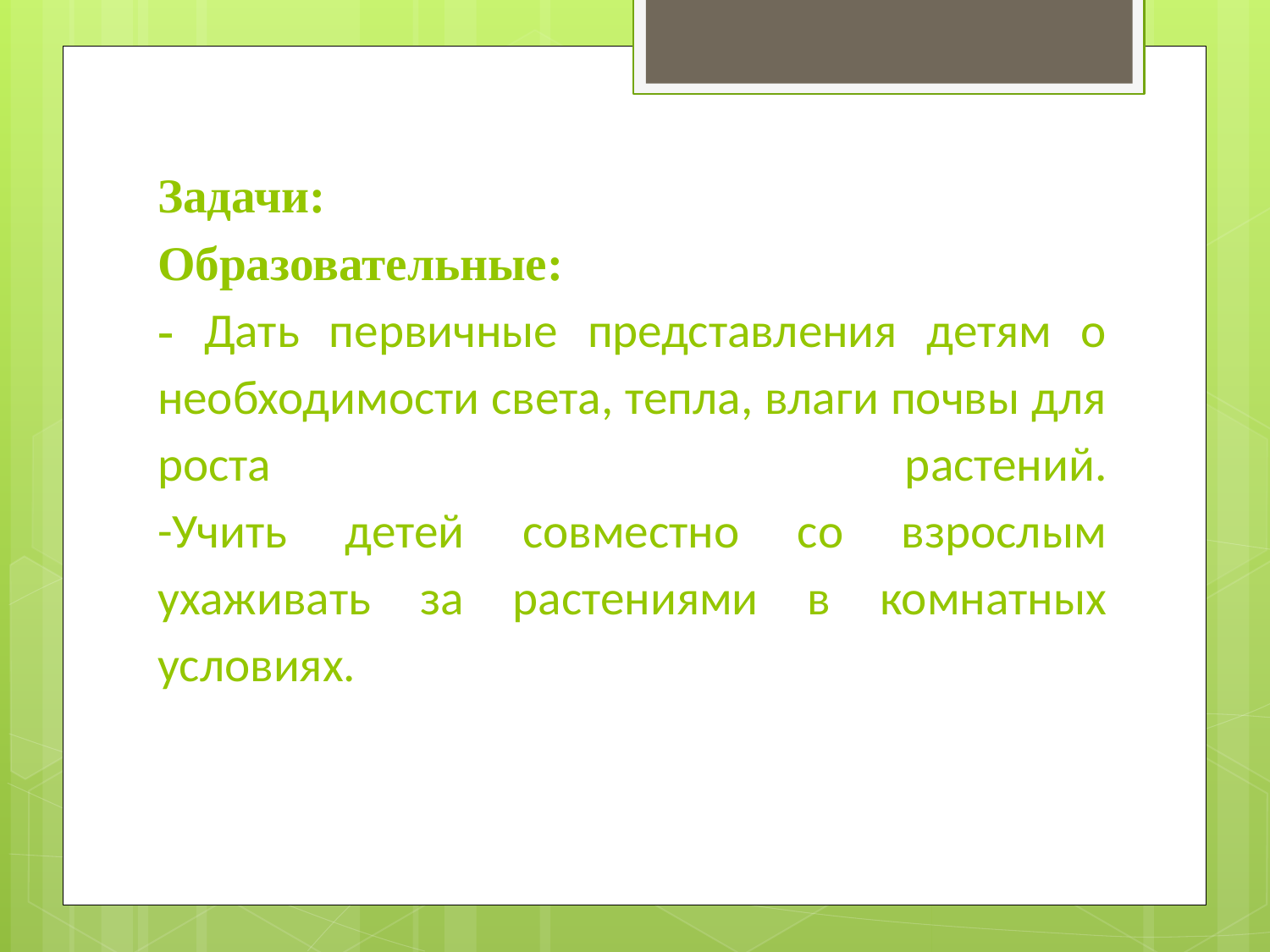

# Задачи: Образовательные: - Дать первичные представления детям о необходимости света, тепла, влаги почвы для роста растений. -Учить детей совместно со взрослым ухаживать за растениями в комнатных условиях.